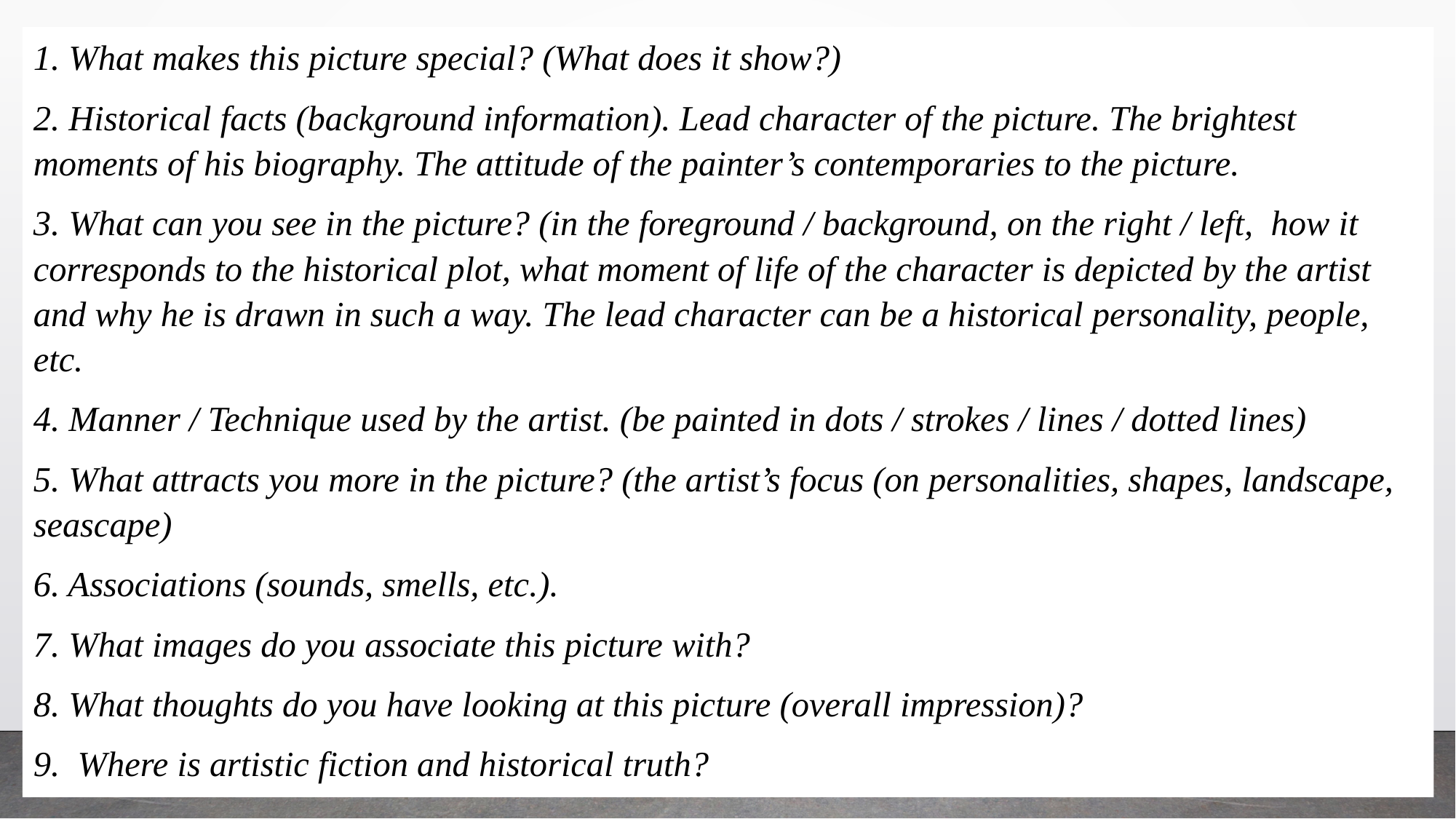

1. What makes this picture special? (What does it show?)
2. Historical facts (background information). Lead character of the picture. The brightest moments of his biography. The attitude of the painter’s contemporaries to the picture.
3. What can you see in the picture? (in the foreground / background, on the right / left,  how it corresponds to the historical plot, what moment of life of the character is depicted by the artist and why he is drawn in such a way. The lead character can be a historical personality, people, etc.
4. Manner / Technique used by the artist. (be painted in dots / strokes / lines / dotted lines)
5. What attracts you more in the picture? (the artist’s focus (on personalities, shapes, landscape, seascape)
6. Associations (sounds, smells, etc.).
7. What images do you associate this picture with?
8. What thoughts do you have looking at this picture (overall impression)?
9.  Where is artistic fiction and historical truth?